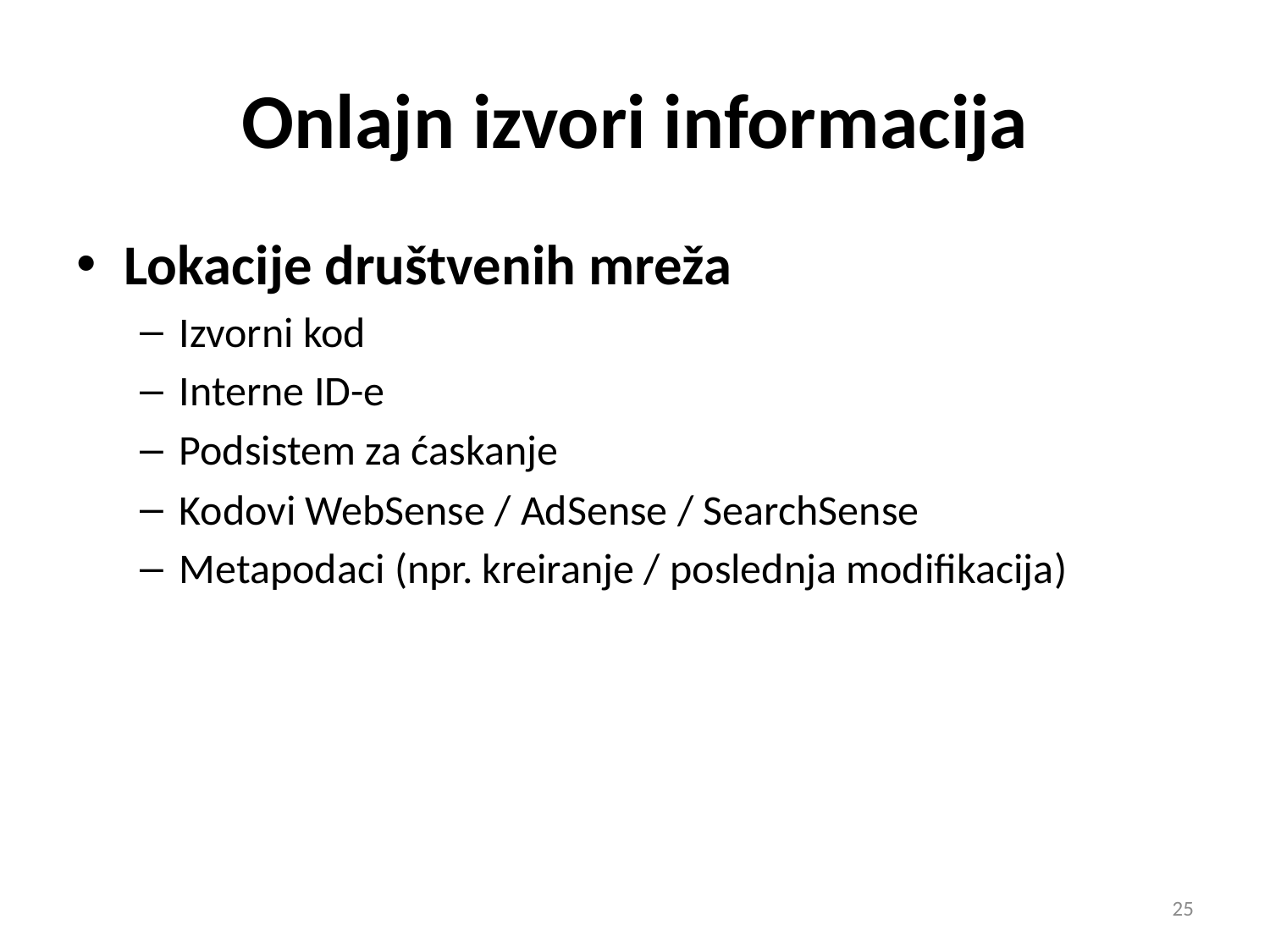

# Onlajn izvori informacija
Lokacije društvenih mreža
Izvorni kod
Interne ID-e
Podsistem za ćaskanje
Kodovi WebSense / AdSense / SearchSense
Metapodaci (npr. kreiranje / poslednja modifikacija)

25